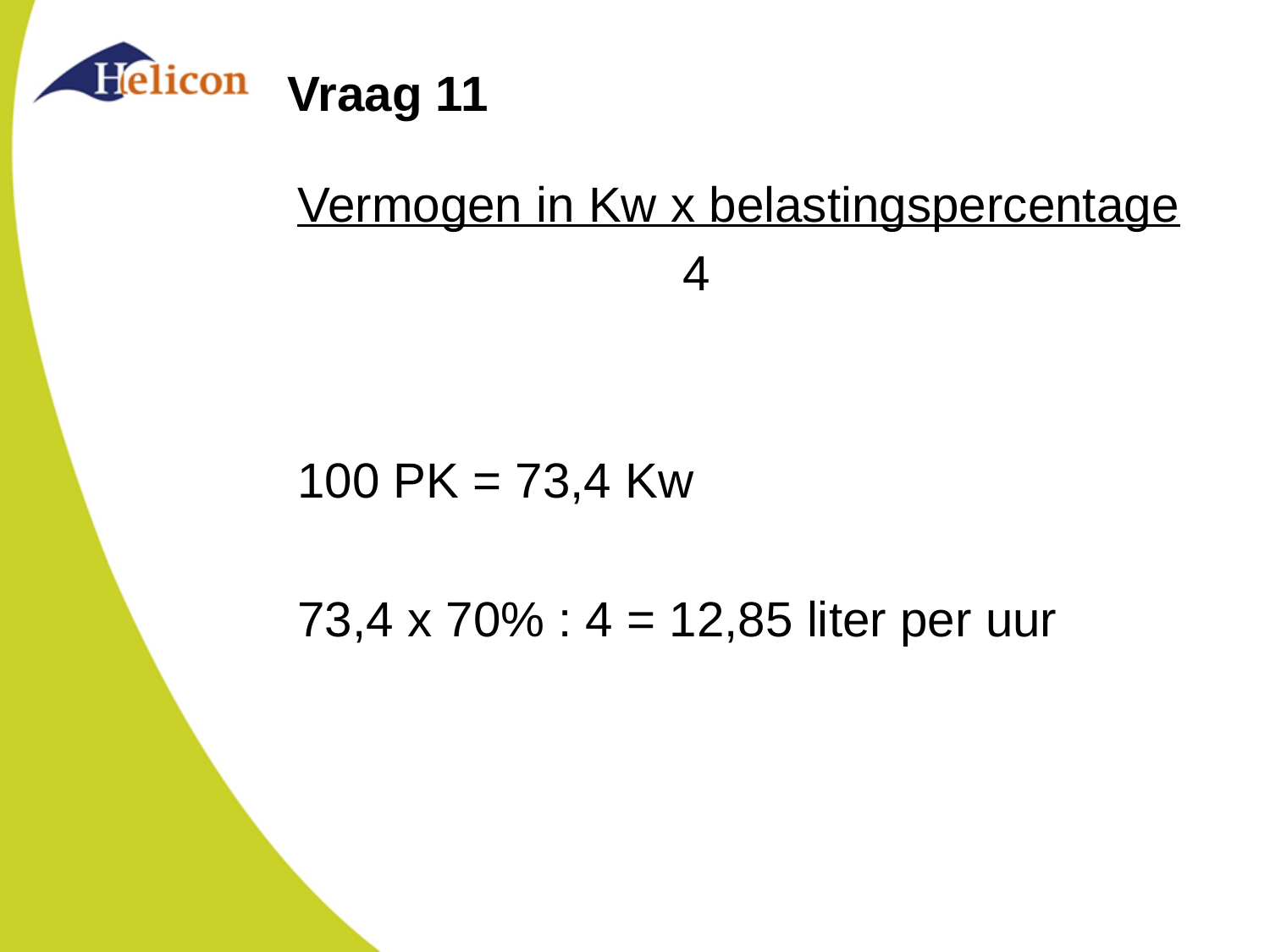

# Vraag 11
Vermogen in Kw x belastingspercentage
                            4

100 PK = 73,4 Kw

73,4 x 70% : 4 = 12,85 liter per uur